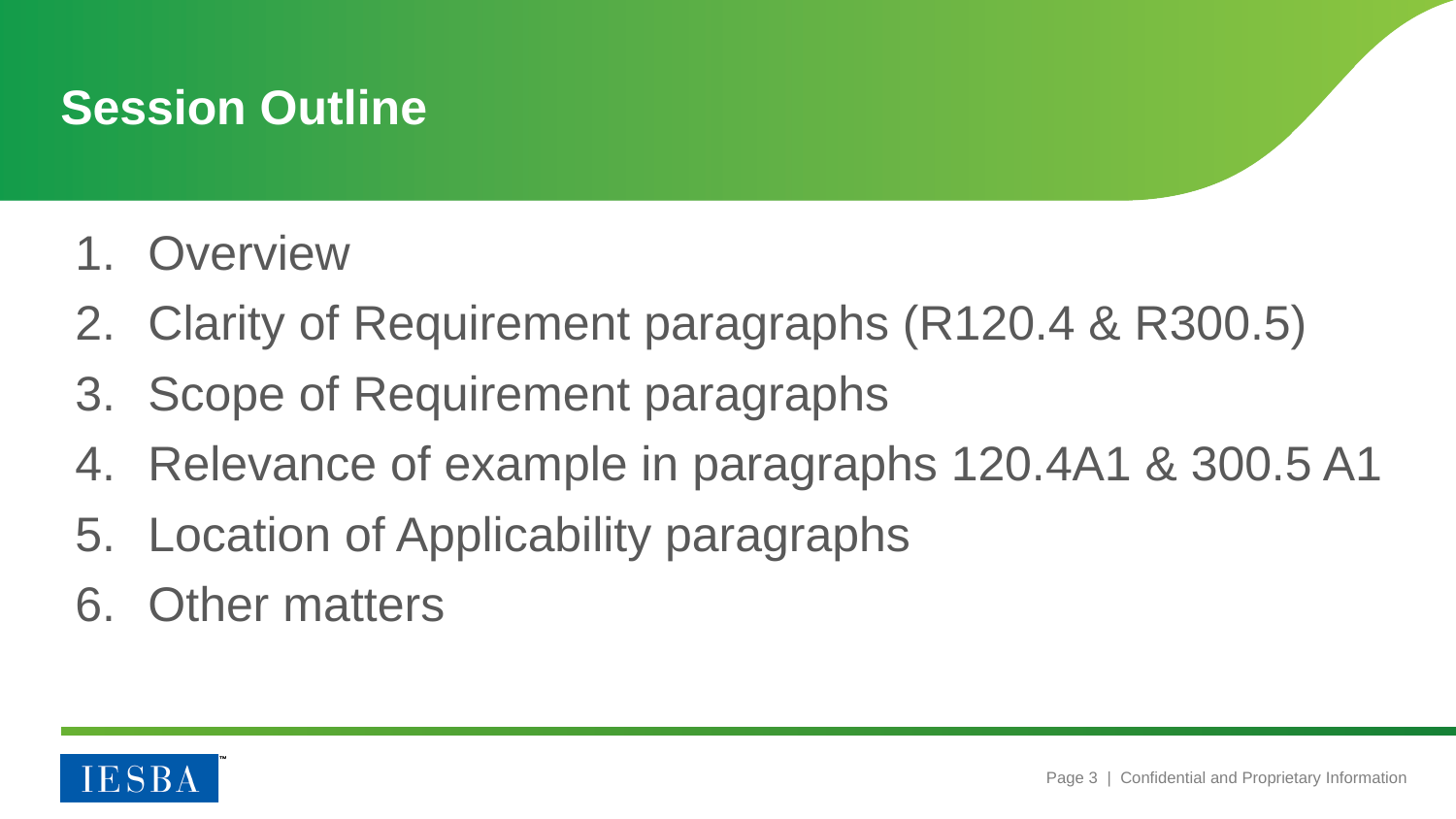

# Session Outline
Overview
Clarity of Requirement paragraphs (R120.4 & R300.5)
Scope of Requirement paragraphs
Relevance of example in paragraphs 120.4A1 & 300.5 A1
Location of Applicability paragraphs
Other matters